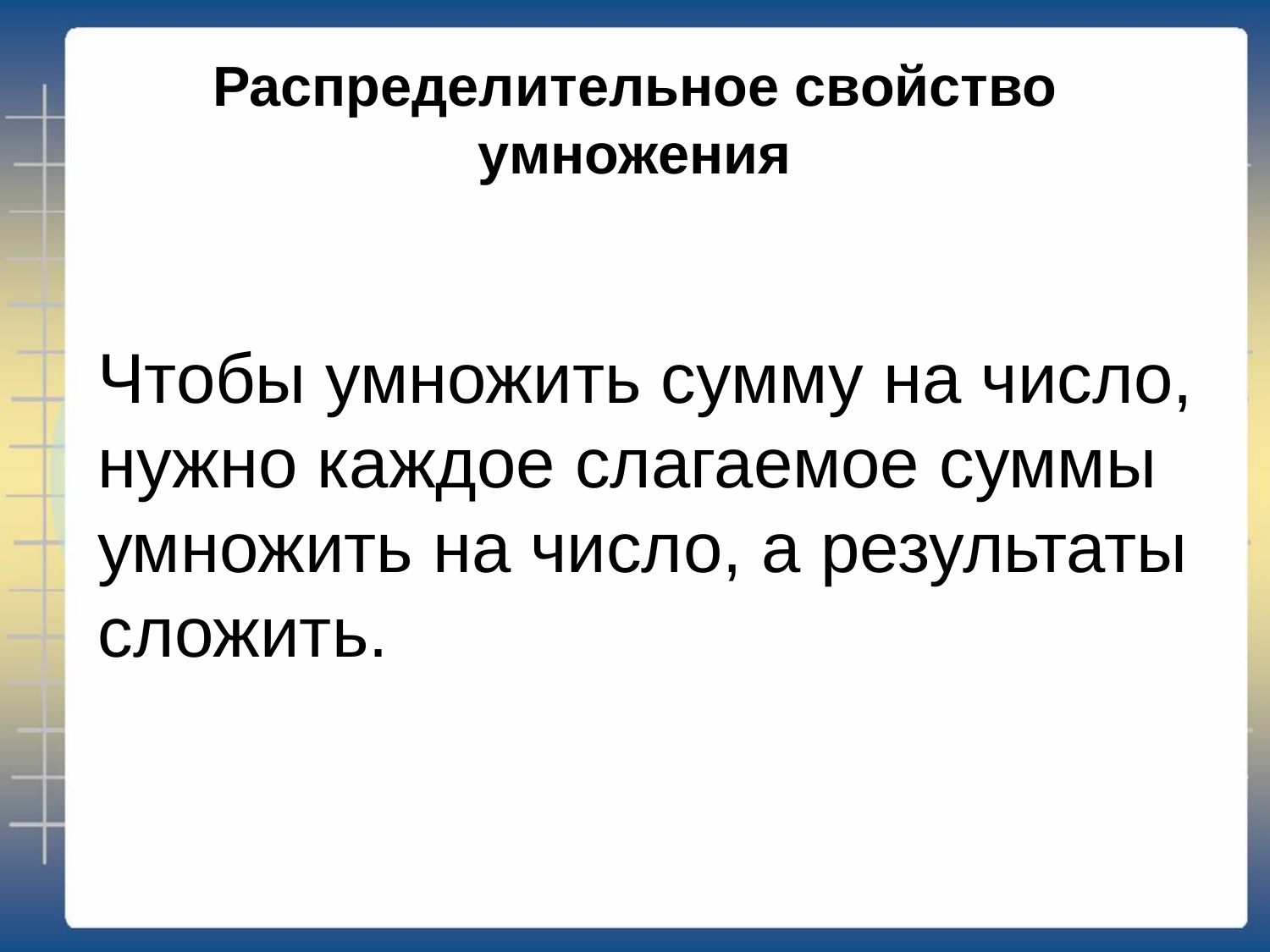

# Распределительное свойство умножения
Чтобы умножить сумму на число, нужно каждое слагаемое суммы умножить на число, а результаты сложить.